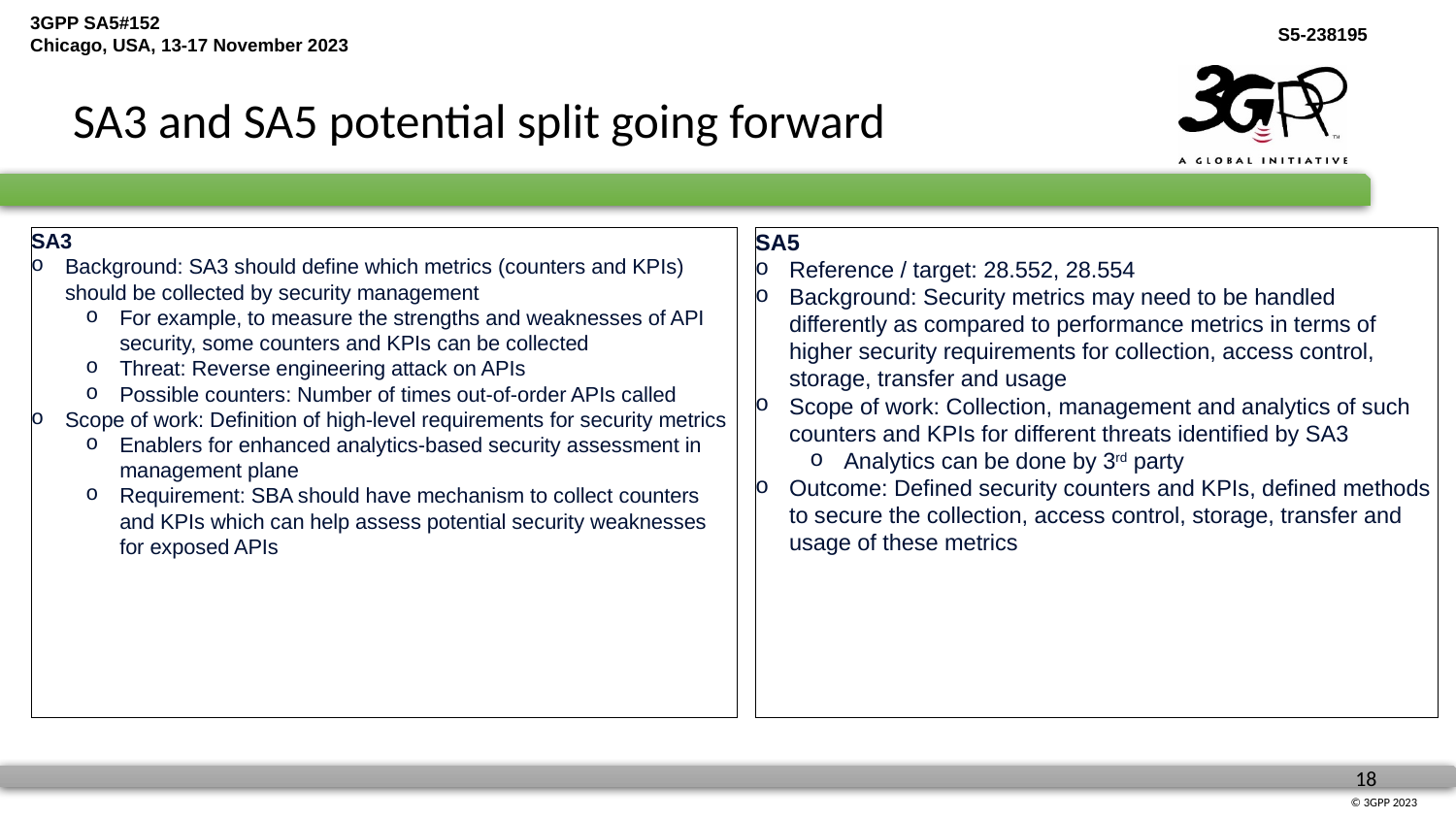

# SA3 and SA5 potential split going forward
SA5
Reference / target: 28.552, 28.554
Background: Security metrics may need to be handled differently as compared to performance metrics in terms of higher security requirements for collection, access control, storage, transfer and usage
Scope of work: Collection, management and analytics of such counters and KPIs for different threats identified by SA3
Analytics can be done by 3rd party
Outcome: Defined security counters and KPIs, defined methods to secure the collection, access control, storage, transfer and usage of these metrics

SA3
Background: SA3 should define which metrics (counters and KPIs) should be collected by security management
For example, to measure the strengths and weaknesses of API security, some counters and KPIs can be collected
Threat: Reverse engineering attack on APIs
Possible counters: Number of times out-of-order APIs called
Scope of work: Definition of high-level requirements for security metrics
Enablers for enhanced analytics-based security assessment in management plane
Requirement: SBA should have mechanism to collect counters and KPIs which can help assess potential security weaknesses for exposed APIs